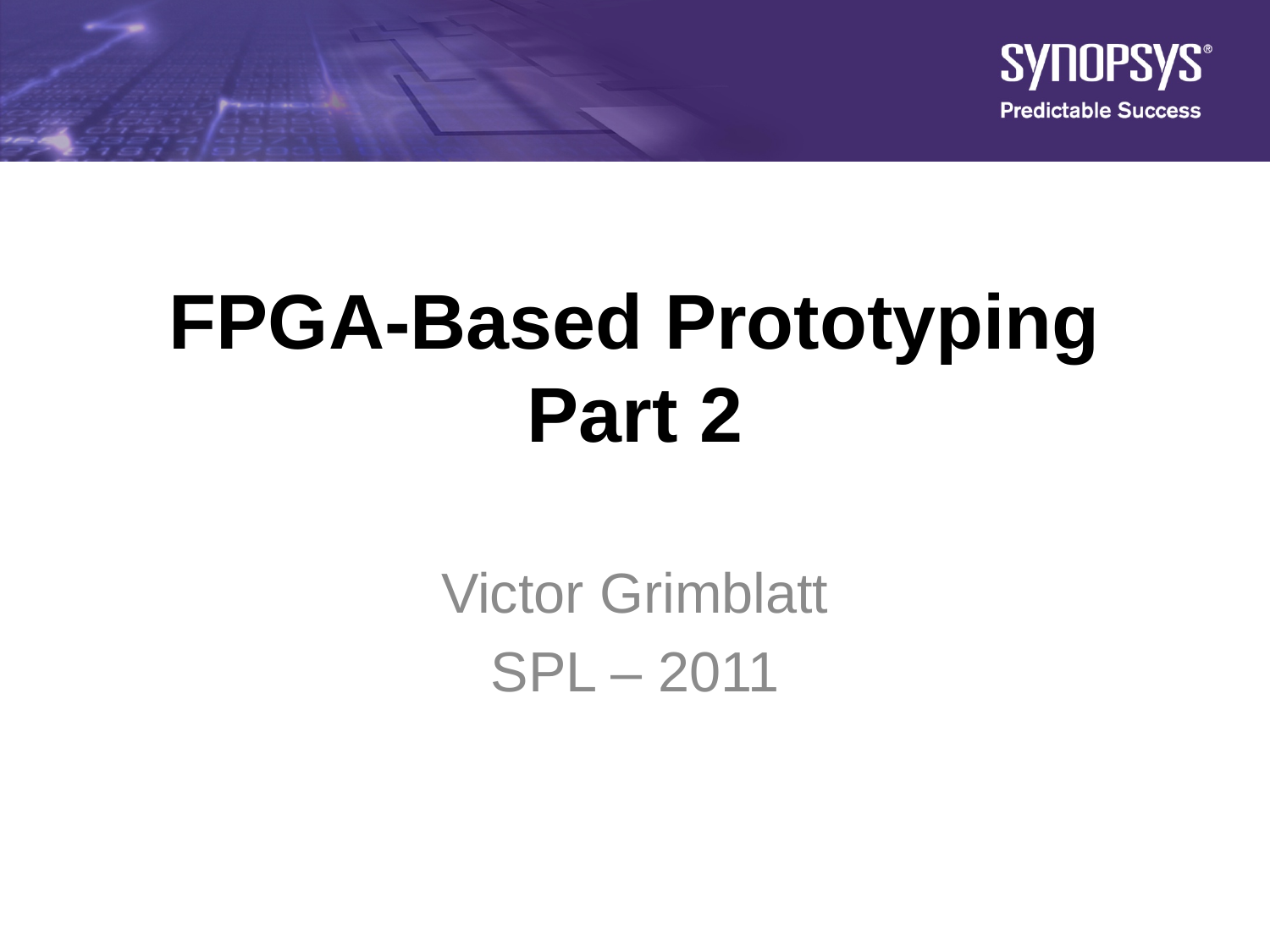

# FPGA-Based Prototyping Part 2
Victor Grimblatt
SPL – 2011